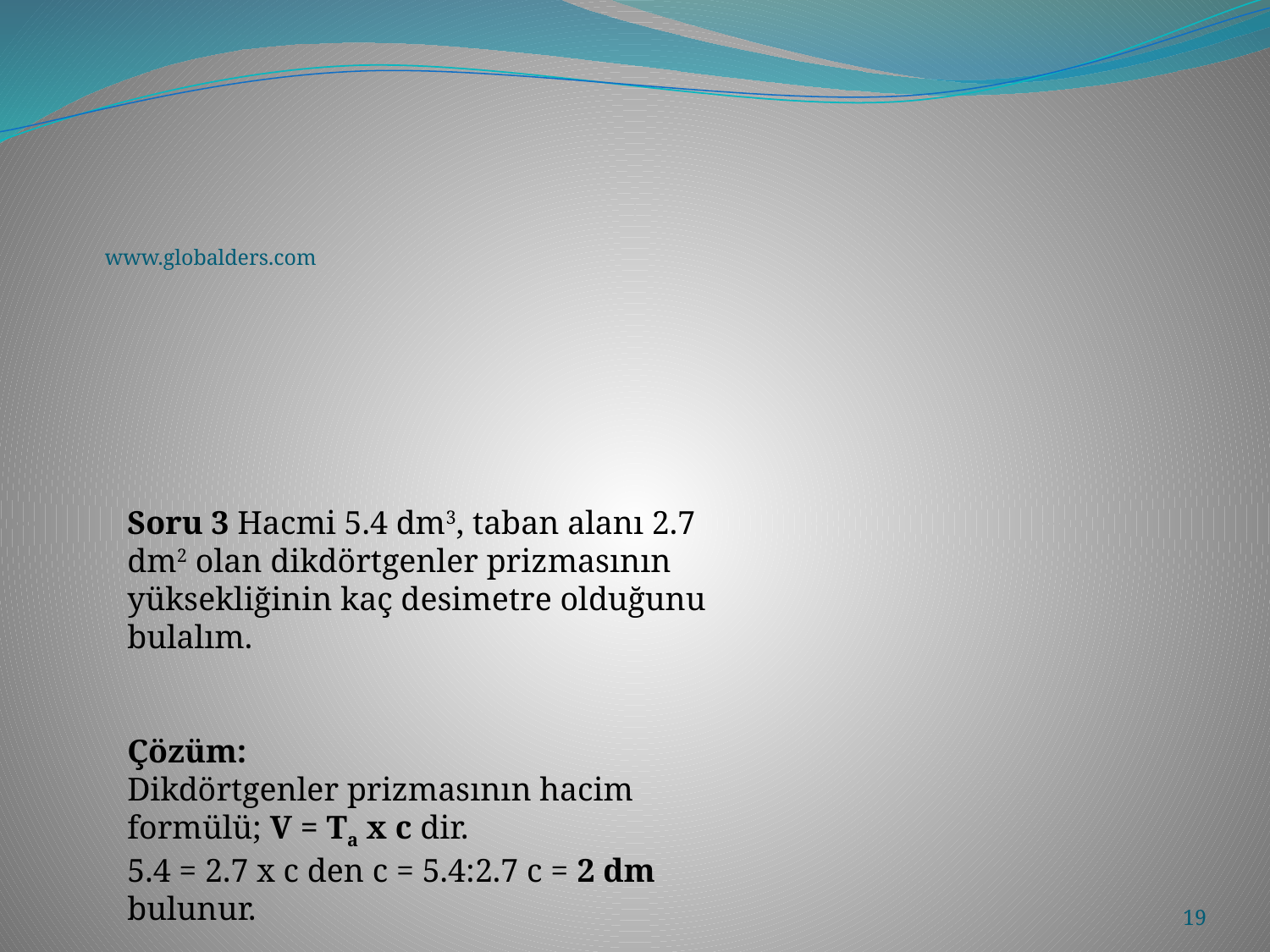

www.globalders.com
Soru 3 Hacmi 5.4 dm3, taban alanı 2.7 dm2 olan dikdörtgenler prizmasının yüksekliğinin kaç desimetre olduğunu bulalım.

Çözüm:
Dikdörtgenler prizmasının hacim formülü; V = Ta x c dir.
5.4 = 2.7 x c den c = 5.4:2.7 c = 2 dm bulunur.
19